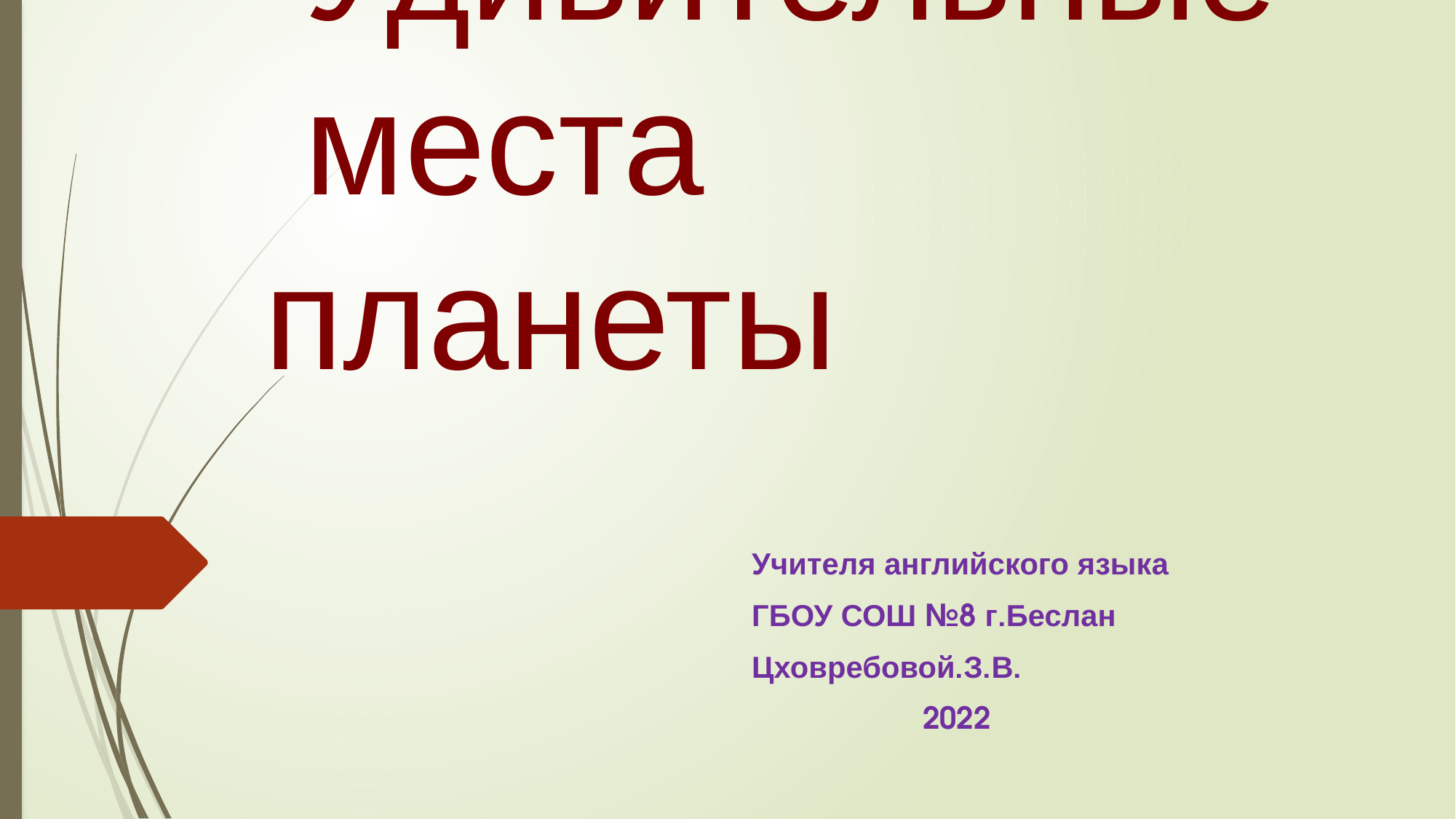

# Удивительные  места планеты
Учителя английского языка
ГБОУ СОШ №8 г.Беслан
Цховребовой.З.В.
                    2022